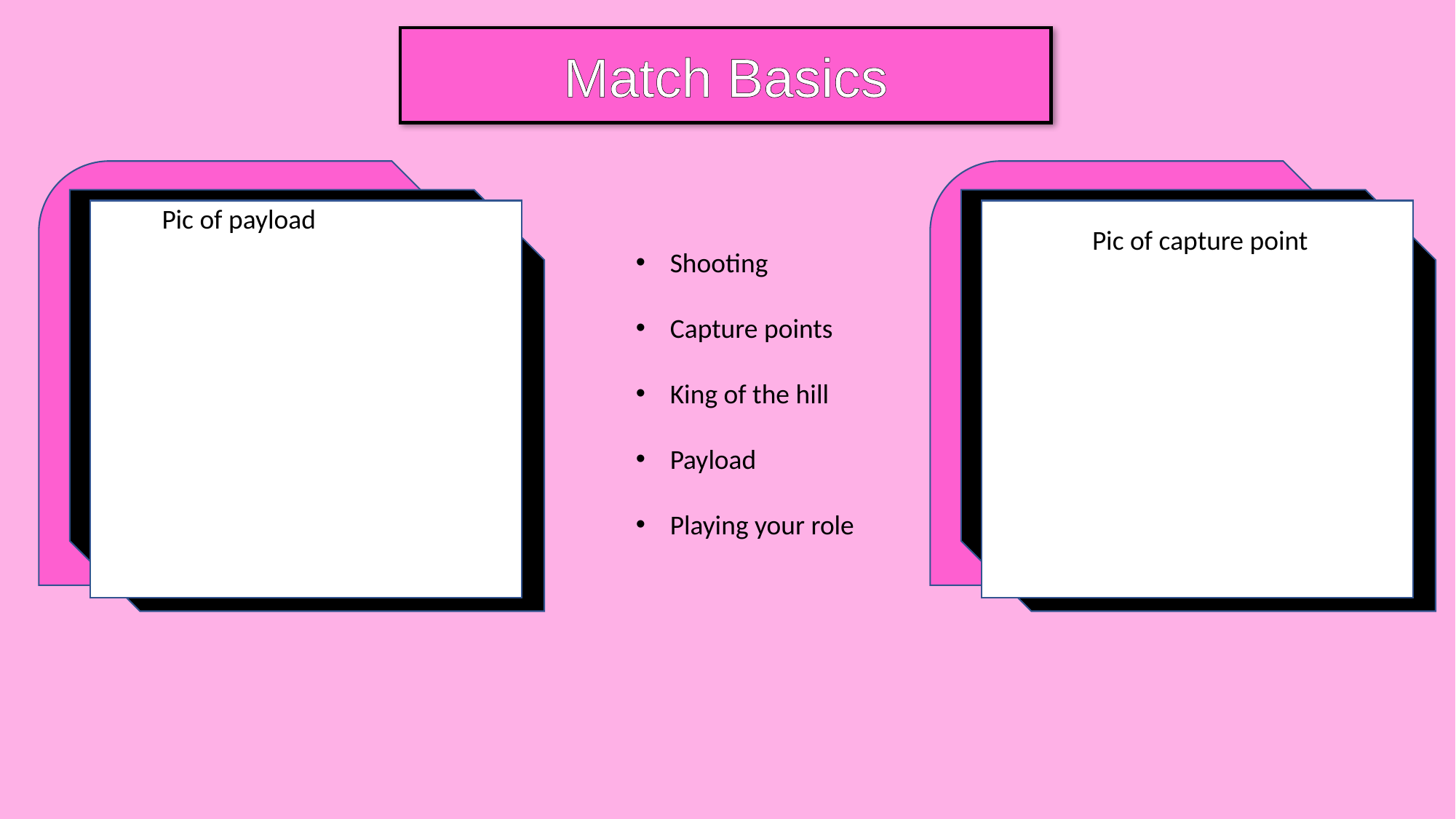

Match Basics
The basics

Pic of payload
Pic of capture point
Shooting

Capture points

King of the hill

Payload

Playing your role